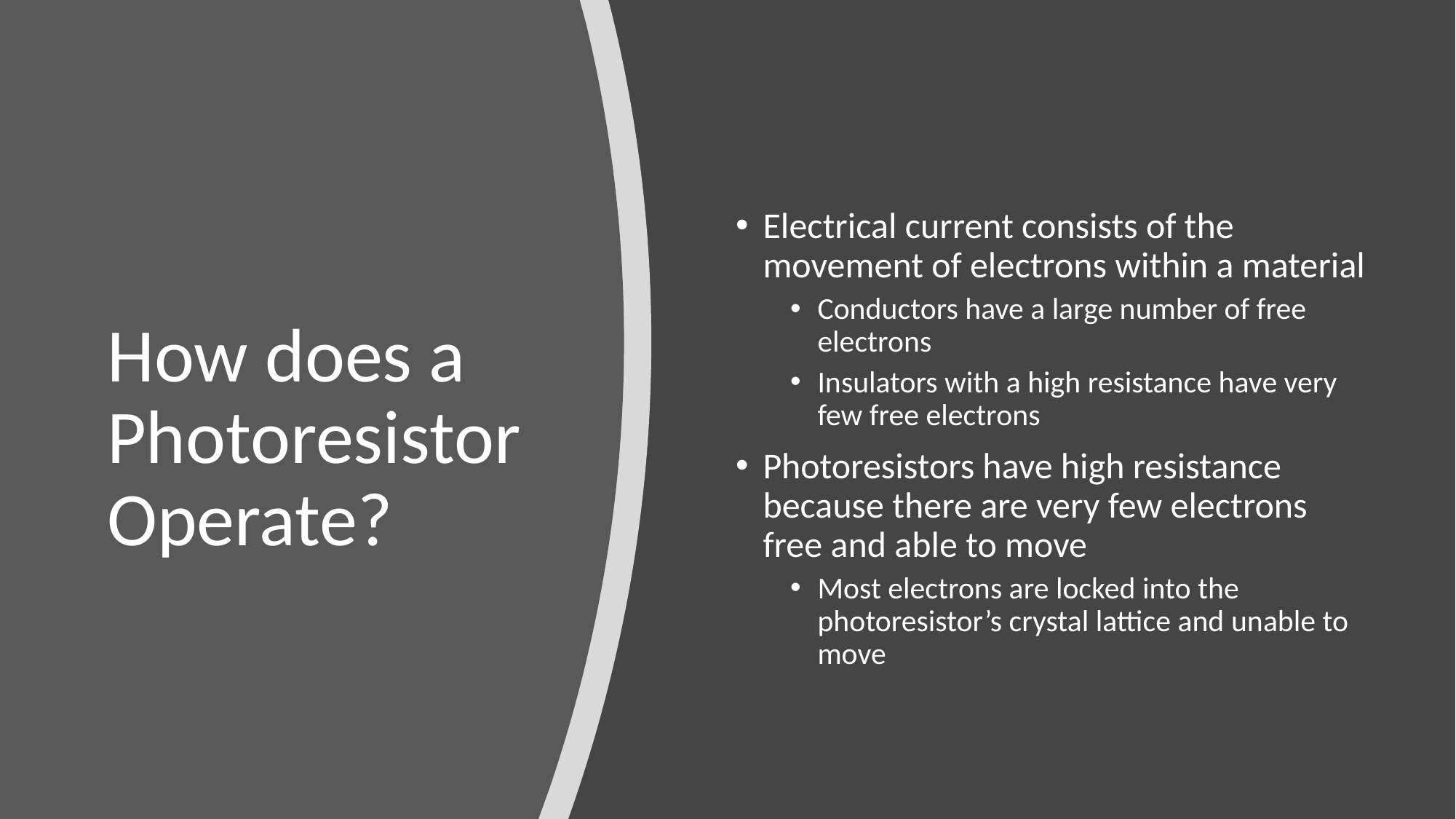

# How does a Photoresistor Operate?
Electrical current consists of the movement of electrons within a material
Conductors have a large number of free electrons
Insulators with a high resistance have very few free electrons
Photoresistors have high resistance because there are very few electrons free and able to move
Most electrons are locked into the photoresistor’s crystal lattice and unable to move